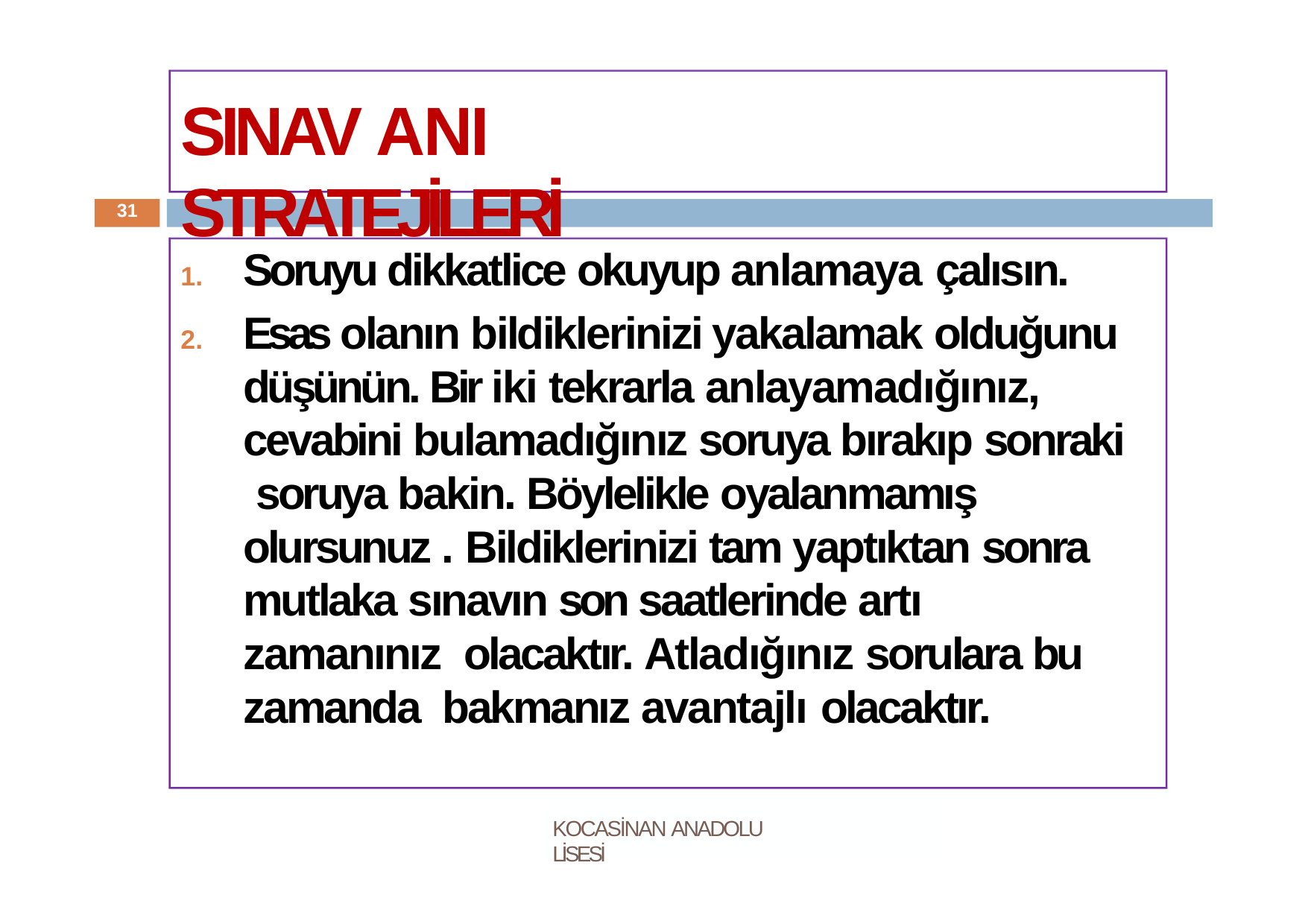

# SINAV ANI STRATEJİLERİ
31

Soruyu dikkatlice okuyup anlamaya çalısın.
Esas olanın bildiklerinizi yakalamak olduğunu  düşünün. Bir iki tekrarla anlayamadığınız,  cevabini bulamadığınız soruya bırakıp sonraki  soruya bakin. Böylelikle oyalanmamış  olursunuz . Bildiklerinizi tam yaptıktan sonra  mutlaka sınavın son saatlerinde artı zamanınız  olacaktır. Atladığınız sorulara bu zamanda  bakmanız avantajlı olacaktır.

KOCASİNAN ANADOLU LİSESİ